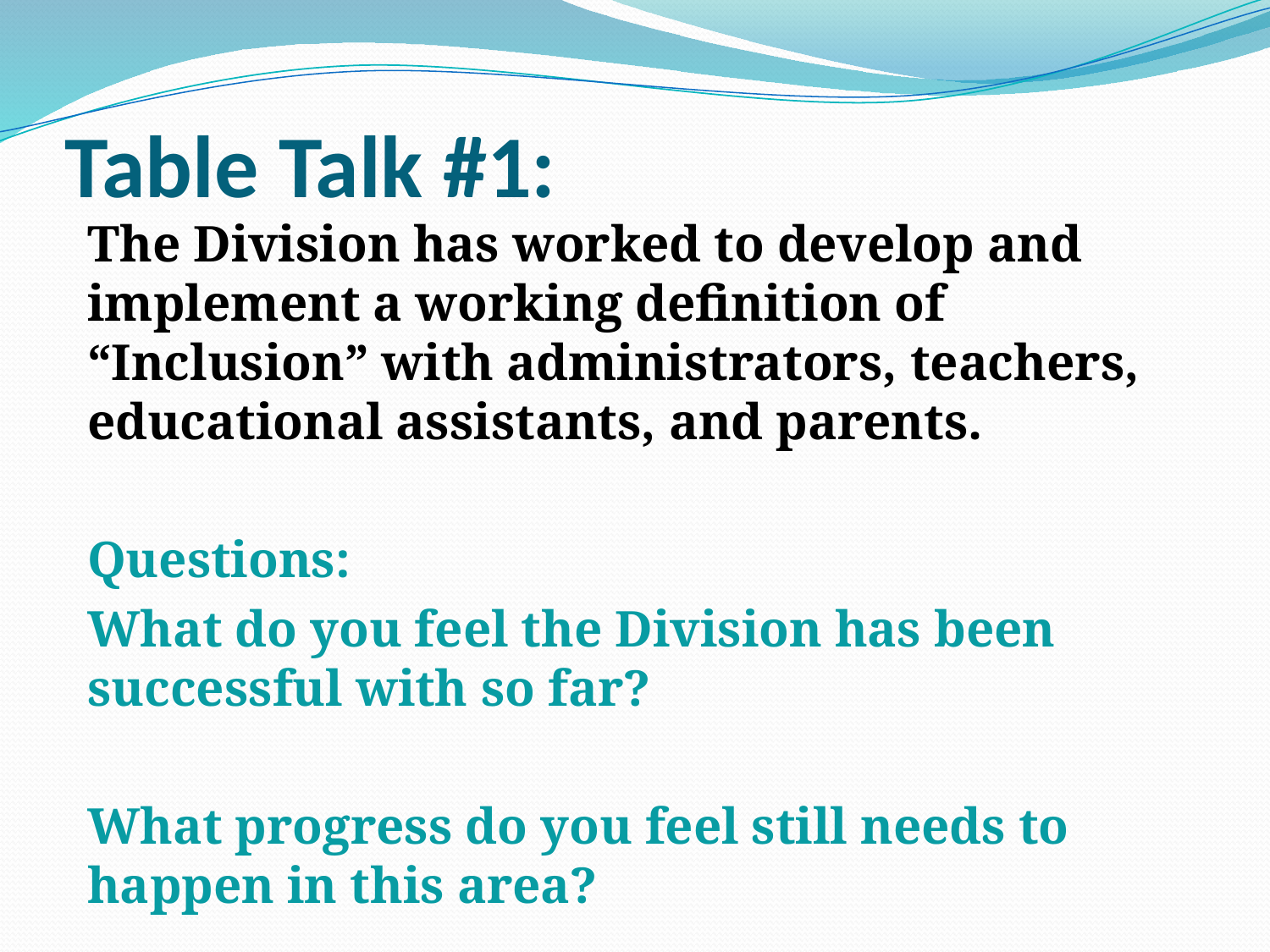

# Table Talk #1:
The Division has worked to develop and implement a working definition of “Inclusion” with administrators, teachers, educational assistants, and parents.

Questions:
What do you feel the Division has been successful with so far?

What progress do you feel still needs to happen in this area?